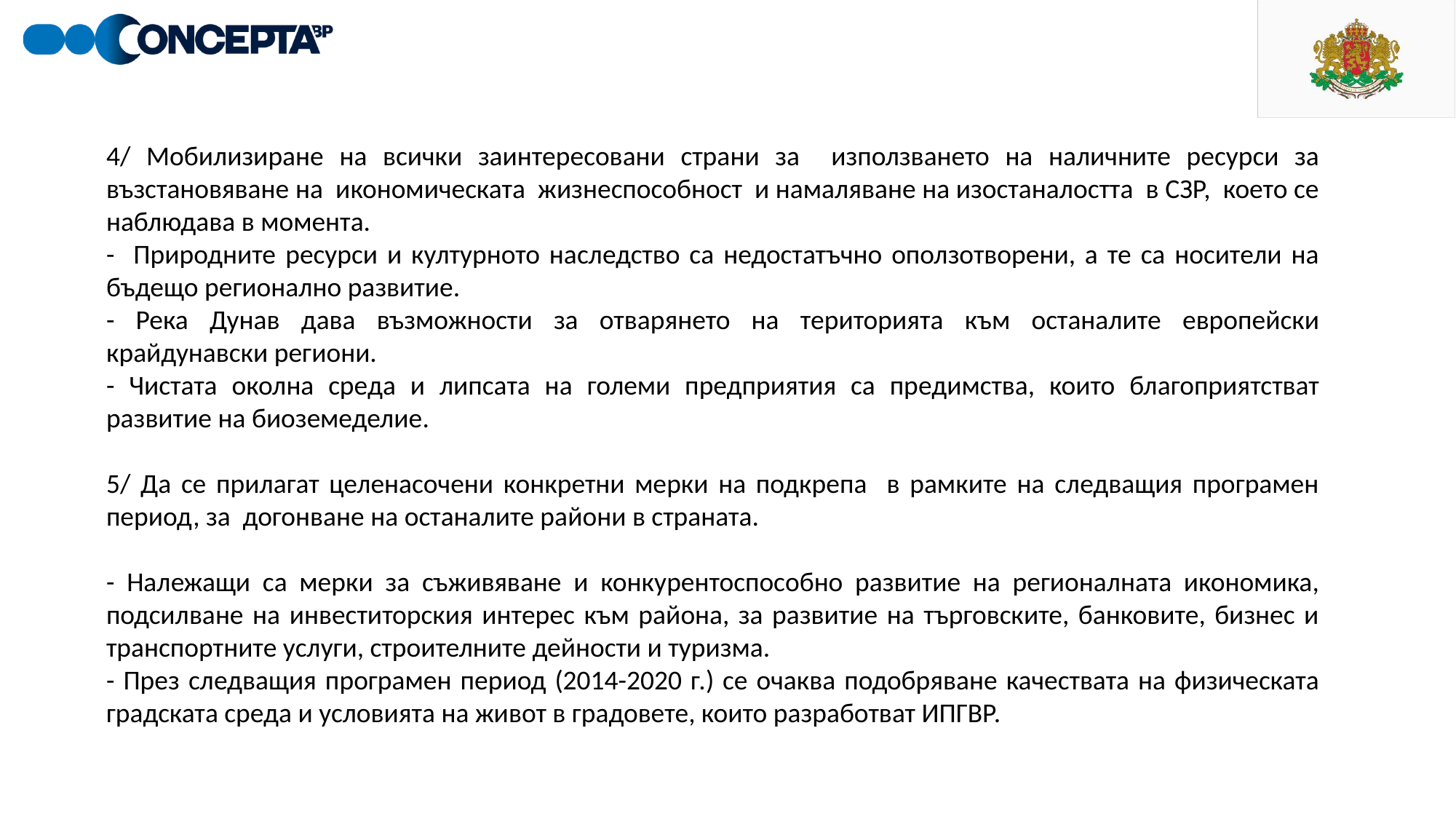

4/ Мобилизиране на всички заинтересовани страни за  използването на наличните ресурси за възстановяване на  икономическата  жизнеспособност  и намаляване на изостаналостта  в СЗР,  което се наблюдава в момента.
-  Природните ресурси и културното наследство са недостатъчно оползотворени, а те са носители на бъдещо регионално развитие.
- Река Дунав дава възможности за отварянето на територията към останалите европейски крайдунавски региони.
- Чистата околна среда и липсата на големи предприятия са предимства, които благоприятстват развитие на биоземеделие.

5/ Да се прилагат целенасочени конкретни мерки на подкрепа  в рамките на следващия програмен период, за  догонване на останалите райони в страната.

- Належащи са мерки за съживяване и конкурентоспособно развитие на регионалната икономика, подсилване на инвеститорския интерес към района, за развитие на търговските, банковите, бизнес и транспортните услуги, строителните дейности и туризма.
- През следващия програмен период (2014-2020 г.) се очаква подобряване качествата на физическата градската среда и условията на живот в градовете, които разработват ИПГВР.